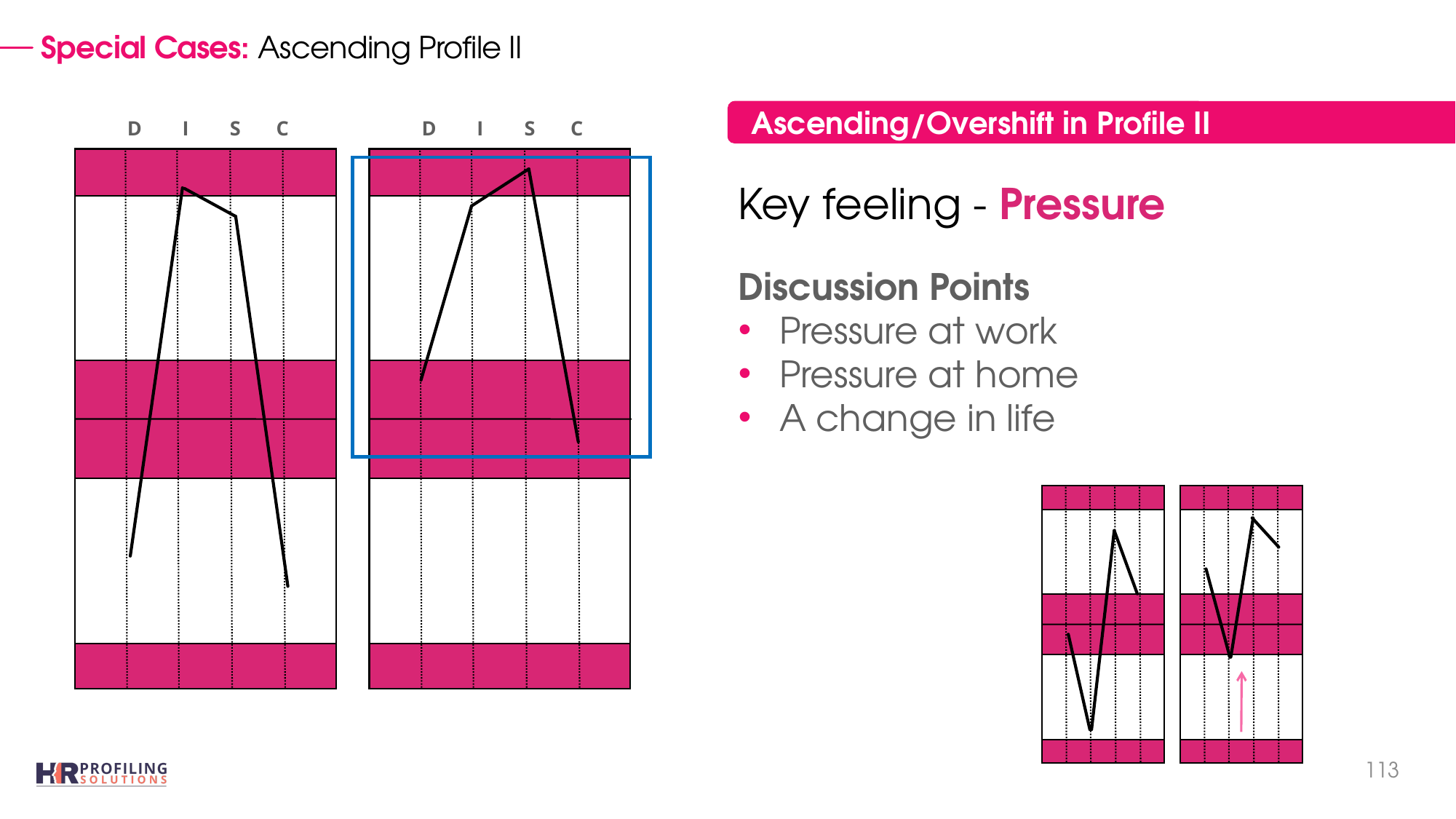

# Special Cases: Ascending Profile II
Ascending/Overshift in Profile II
   D        I        S       C

   D        I        S       C

Key feeling - Pressure

Discussion Points
Pressure at work
Pressure at home
A change in life

113